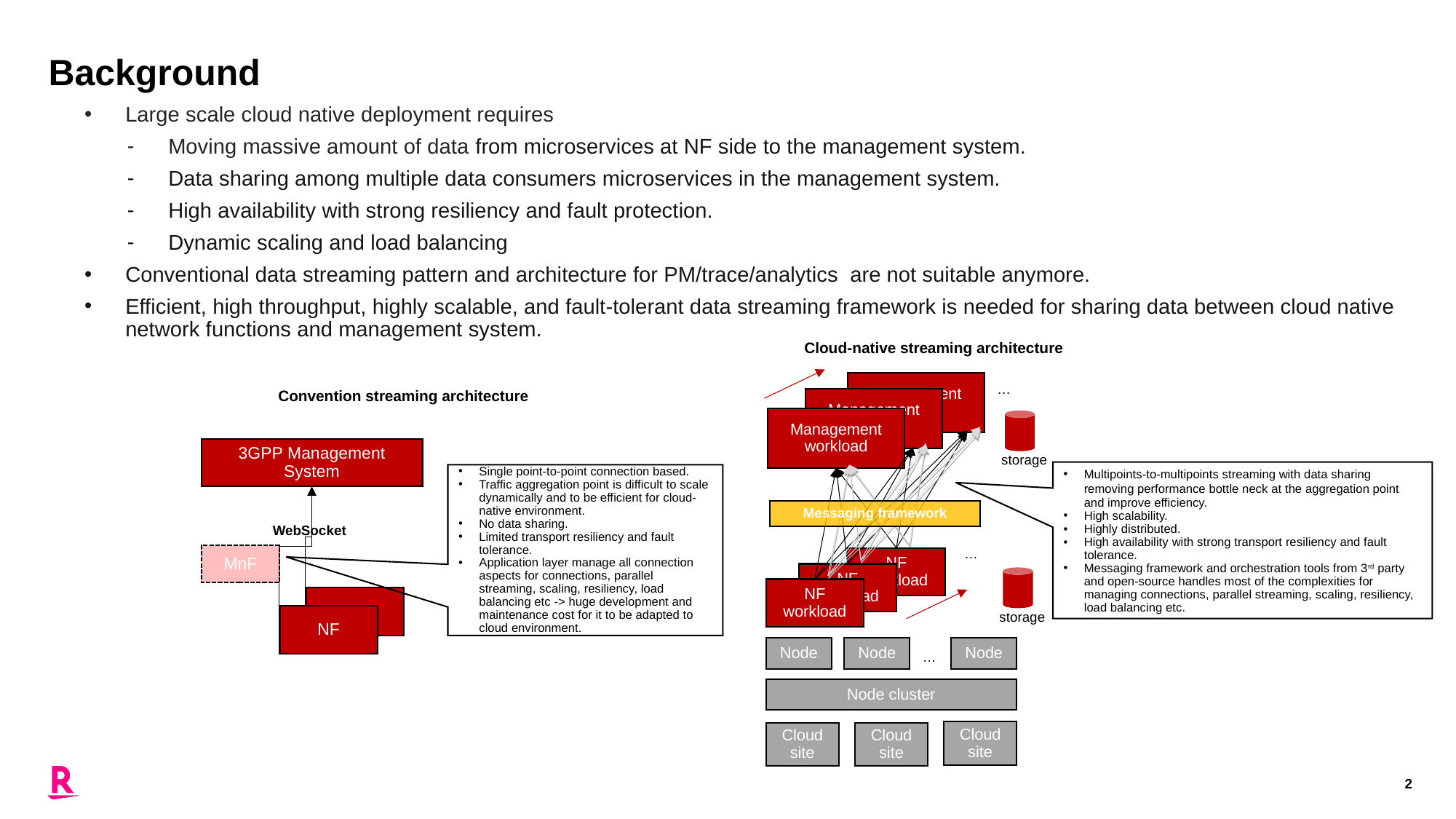

# Background
Large scale cloud native deployment requires
Moving massive amount of data from microservices at NF side to the management system.
Data sharing among multiple data consumers microservices in the management system.
High availability with strong resiliency and fault protection.
Dynamic scaling and load balancing
Conventional data streaming pattern and architecture for PM/trace/analytics  are not suitable anymore.
Efficient, high throughput, highly scalable, and fault-tolerant data streaming framework is needed for sharing data between cloud native network functions and management system.
Cloud-native streaming architecture
Management service
…
Convention streaming architecture
Management service
Management workload

3GPP Management System
storage
Multipoints-to-multipoints streaming with data sharing removing performance bottle neck at the aggregation point and improve efficiency.
High scalability.
Highly distributed.
High availability with strong transport resiliency and fault tolerance.
Messaging framework and orchestration tools from 3rd party and open-source handles most of the complexities for managing connections, parallel streaming, scaling, resiliency, load balancing etc.
Single point-to-point connection based.
Traffic aggregation point is difficult to scale dynamically and to be efficient for cloud-native environment.
No data sharing.
Limited transport resiliency and fault tolerance.
Application layer manage all connection aspects for connections, parallel streaming, scaling, resiliency, load balancing etc -> huge development and maintenance cost for it to be adapted to cloud environment.
WebSocket
…
MnF
NF workload
NF workload

NF workload
NF
storage
NF
Node
Node
Node
…
Node cluster
Cloud site
Cloud site
Cloud site
Messaging framework